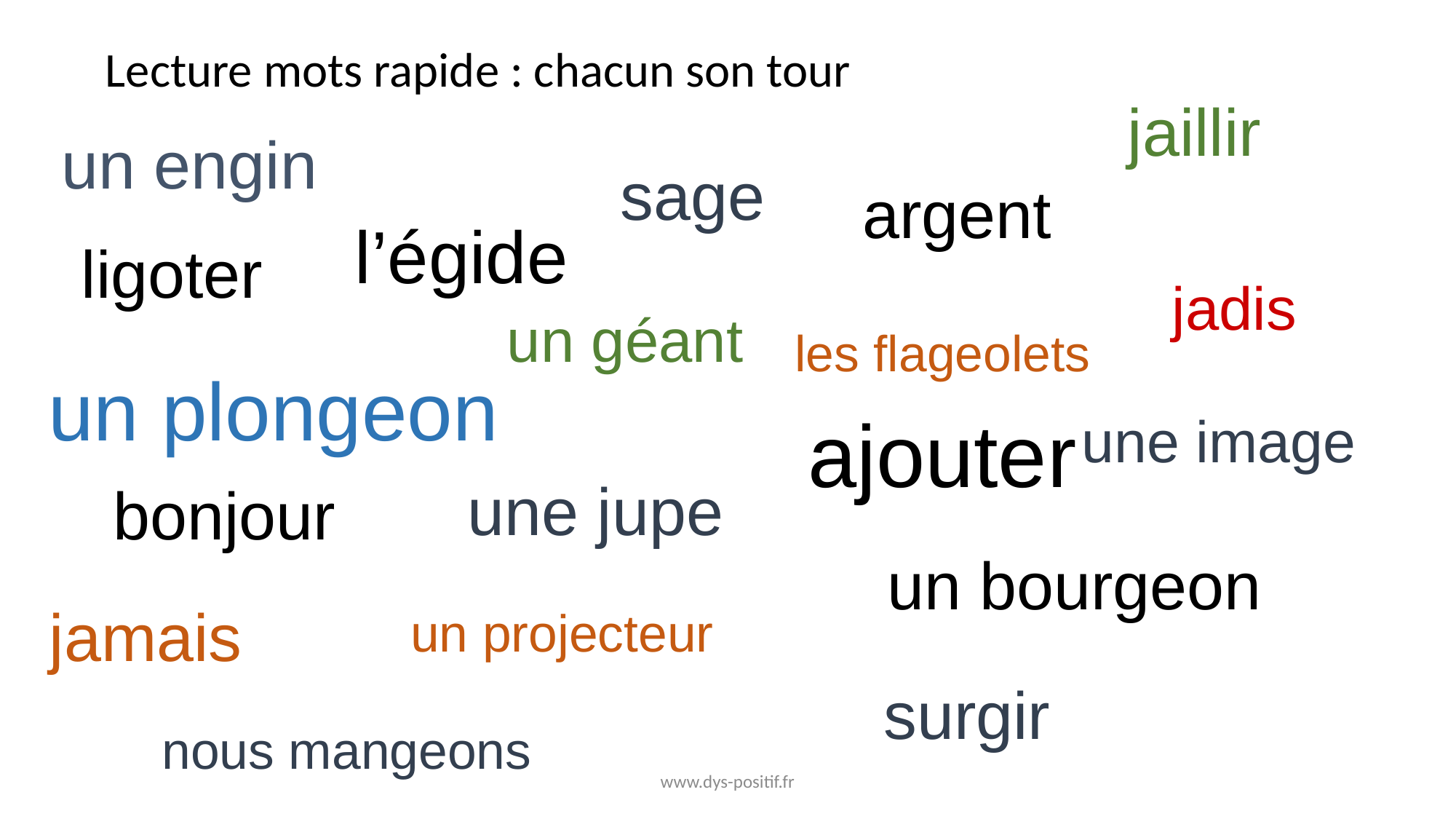

# Lecture mots rapide : chacun son tour
jaillir
un engin
sage
argent
l’égide
ligoter
jadis
un géant
les flageolets
un plongeon
ajouter
une image
une jupe
bonjour
un bourgeon
jamais
un projecteur
surgir
nous mangeons
www.dys-positif.fr